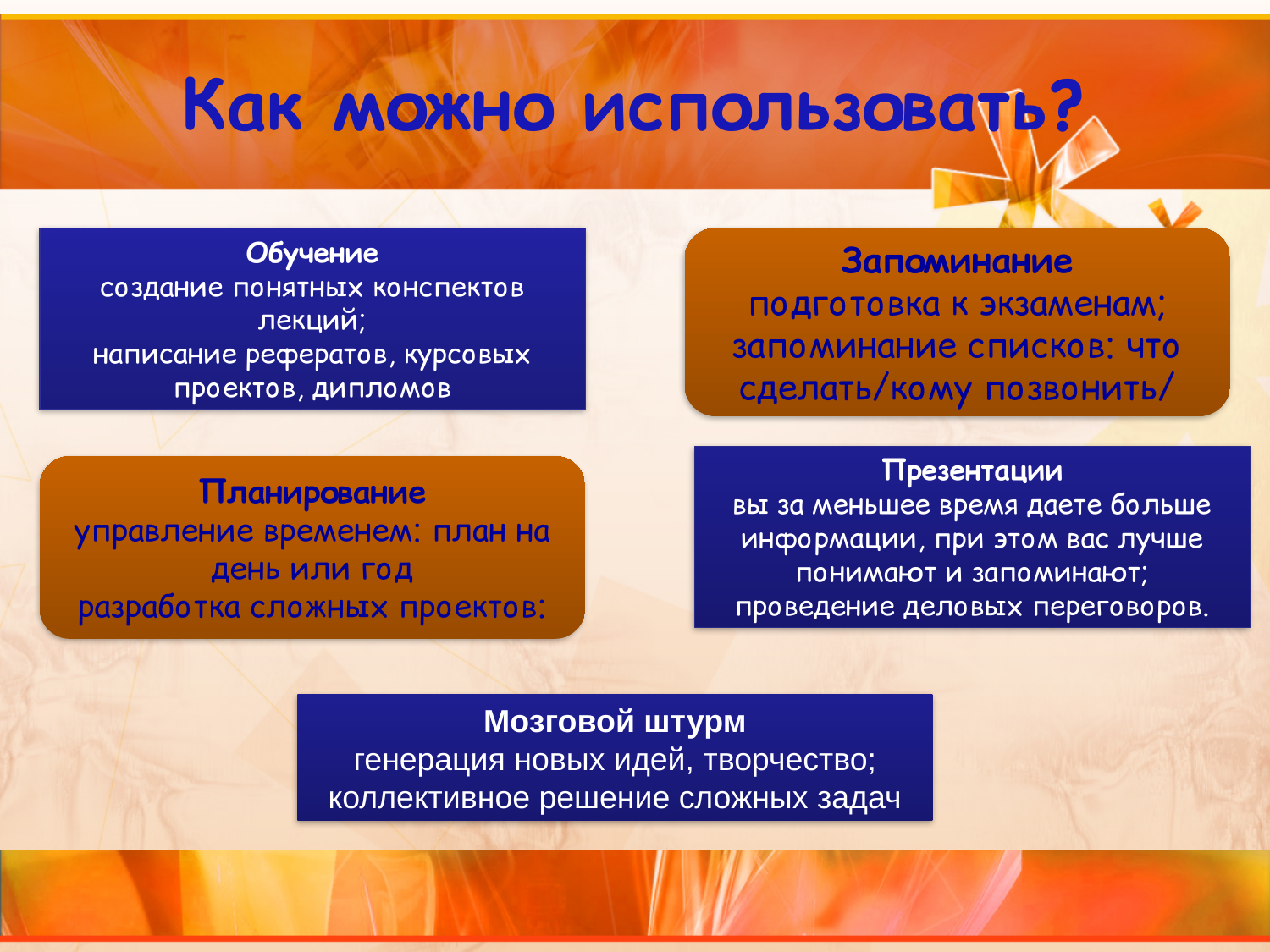

# Как можно использовать?
Обучение
создание понятных конспектов лекций;
написание рефератов, курсовых проектов, дипломов
Запоминание
подготовка к экзаменам;
запоминание списков: что сделать/кому позвонить/
Презентации
вы за меньшее время даете больше информации, при этом вас лучше понимают и запоминают;
проведение деловых переговоров.
Планирование
управление временем: план на день или год
разработка сложных проектов:
Мозговой штурм
генерация новых идей, творчество;
коллективное решение сложных задач